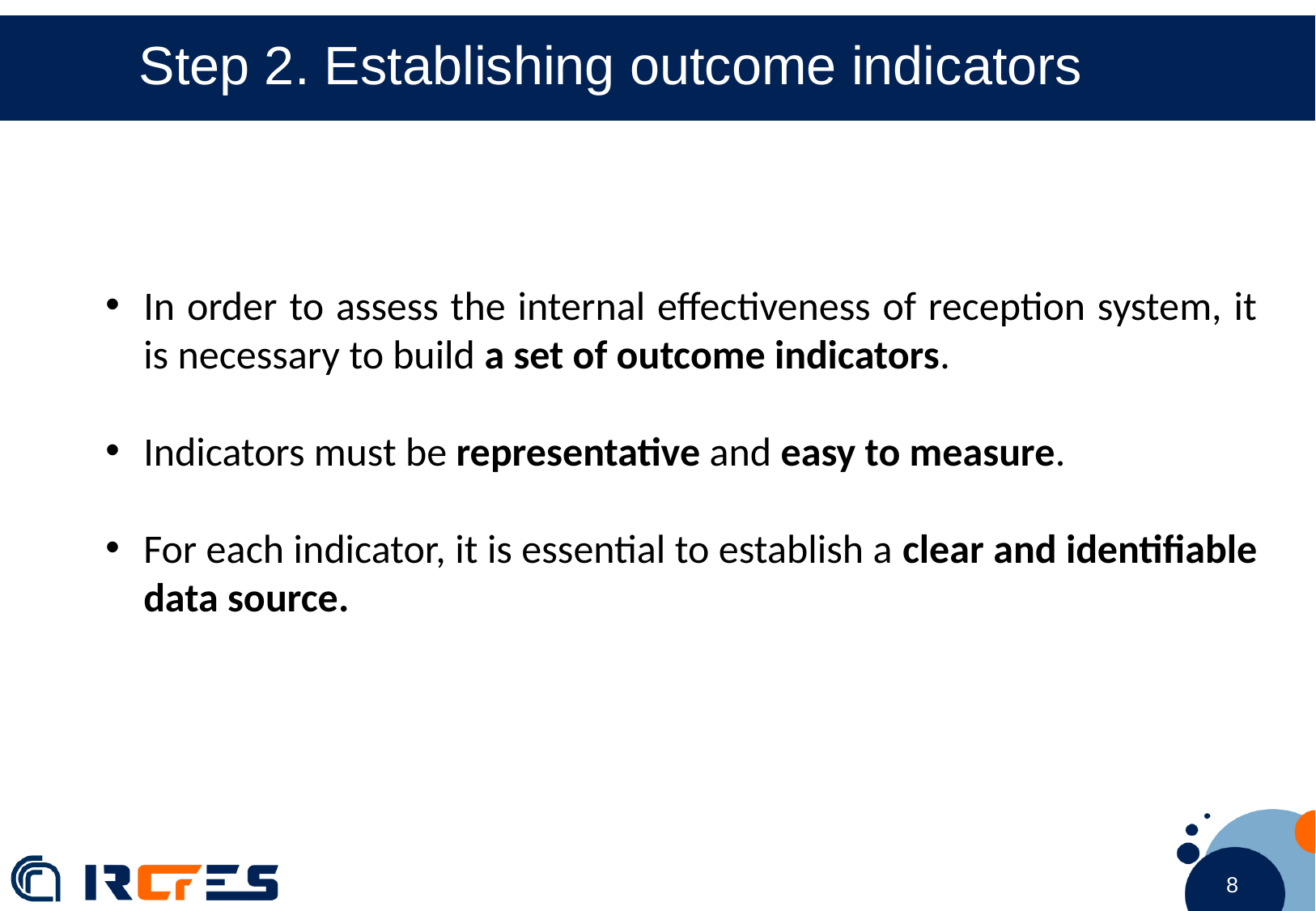

Step 2. Establishing outcome indicators
In order to assess the internal effectiveness of reception system, it is necessary to build a set of outcome indicators.

Indicators must be representative and easy to measure.

For each indicator, it is essential to establish a clear and identifiable data source.